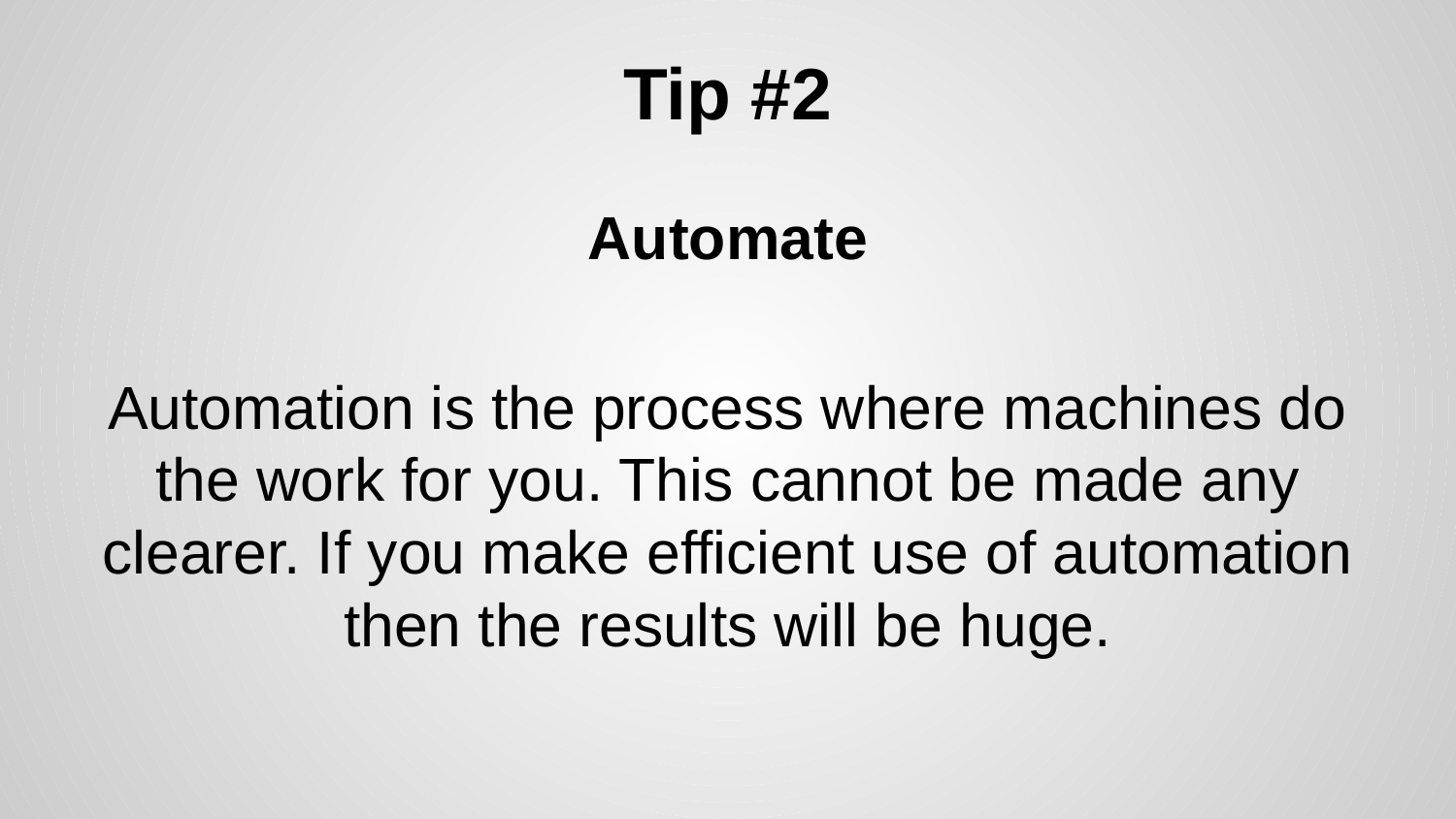

# Tip #2

Automate

Automation is the process where machines do the work for you. This cannot be made any clearer. If you make efficient use of automation then the results will be huge.